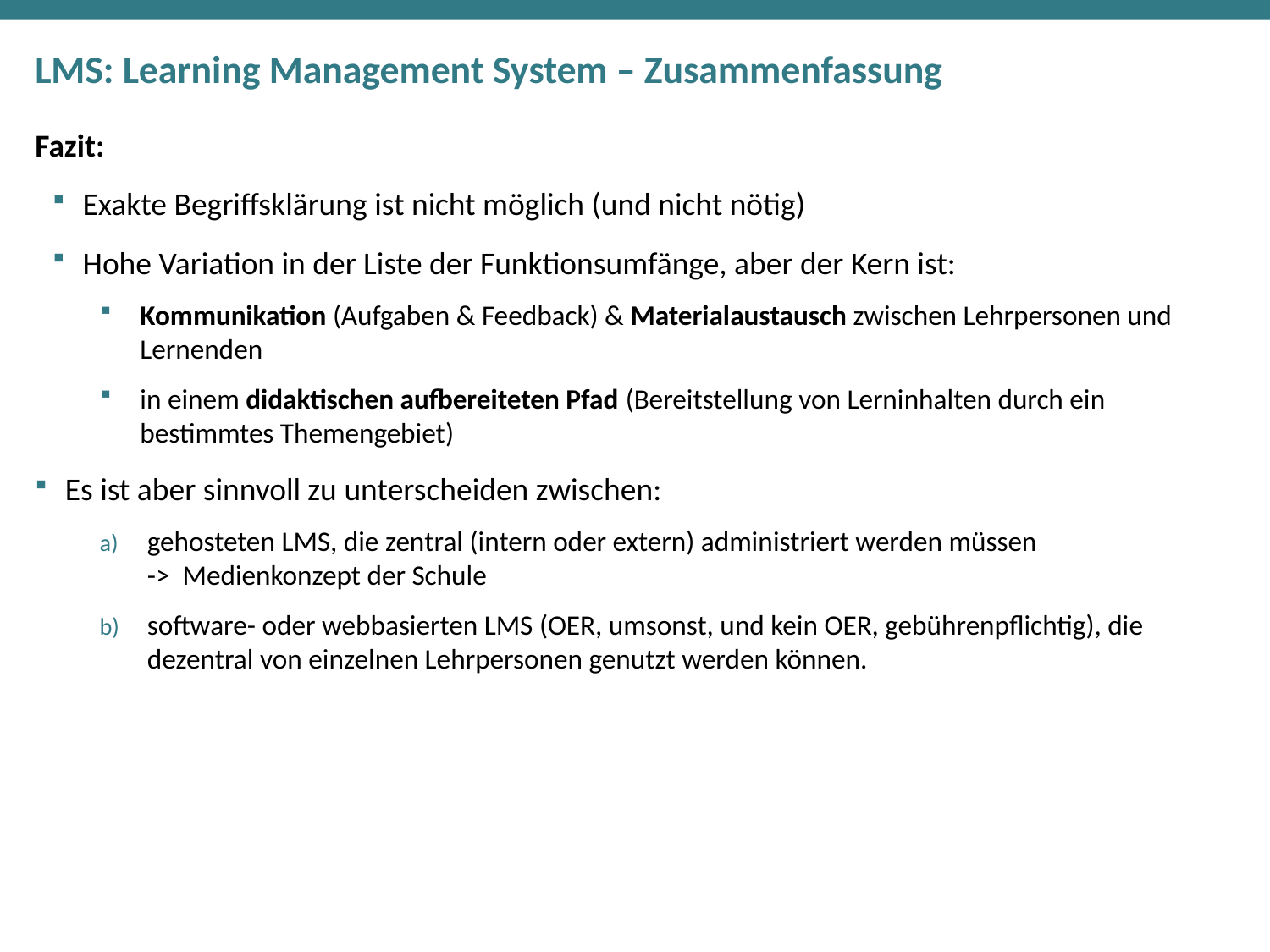

# LMS: Learning Management System – Zusammenfassung
Fazit:
Exakte Begriffsklärung ist nicht möglich (und nicht nötig)
Hohe Variation in der Liste der Funktionsumfänge, aber der Kern ist:
Kommunikation (Aufgaben & Feedback) & Materialaustausch zwischen Lehrpersonen und Lernenden
in einem didaktischen aufbereiteten Pfad (Bereitstellung von Lerninhalten durch ein bestimmtes Themengebiet)
Es ist aber sinnvoll zu unterscheiden zwischen:
gehosteten LMS, die zentral (intern oder extern) administriert werden müssen
->  Medienkonzept der Schule
software- oder webbasierten LMS (OER, umsonst, und kein OER, gebührenpflichtig), die dezentral von einzelnen Lehrpersonen genutzt werden können.